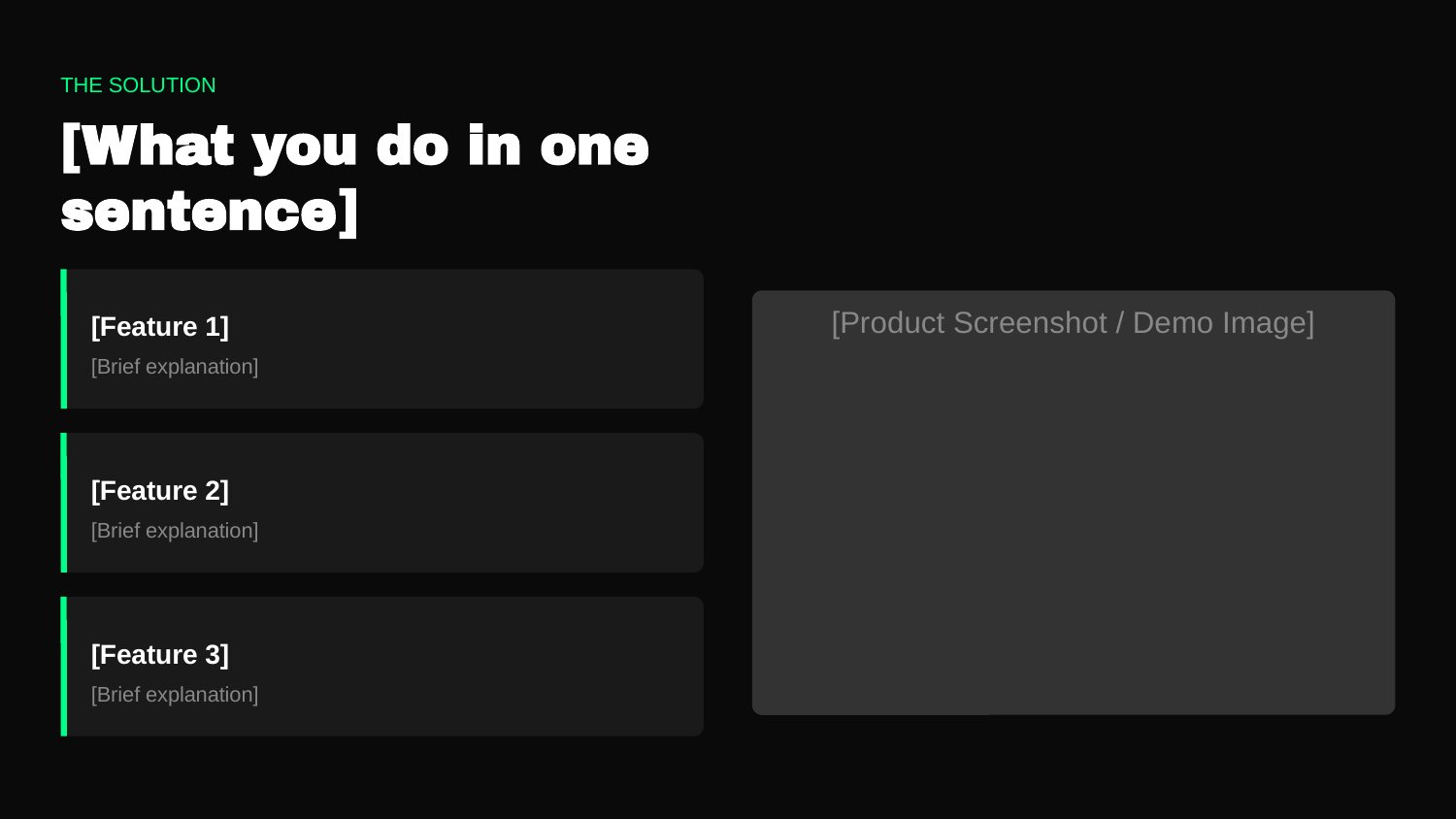

THE SOLUTION
[What you do in one sentence]

[Product Screenshot / Demo Image]
[Feature 1]
[Brief explanation]

[Feature 2]
[Brief explanation]

[Feature 3]
[Brief explanation]